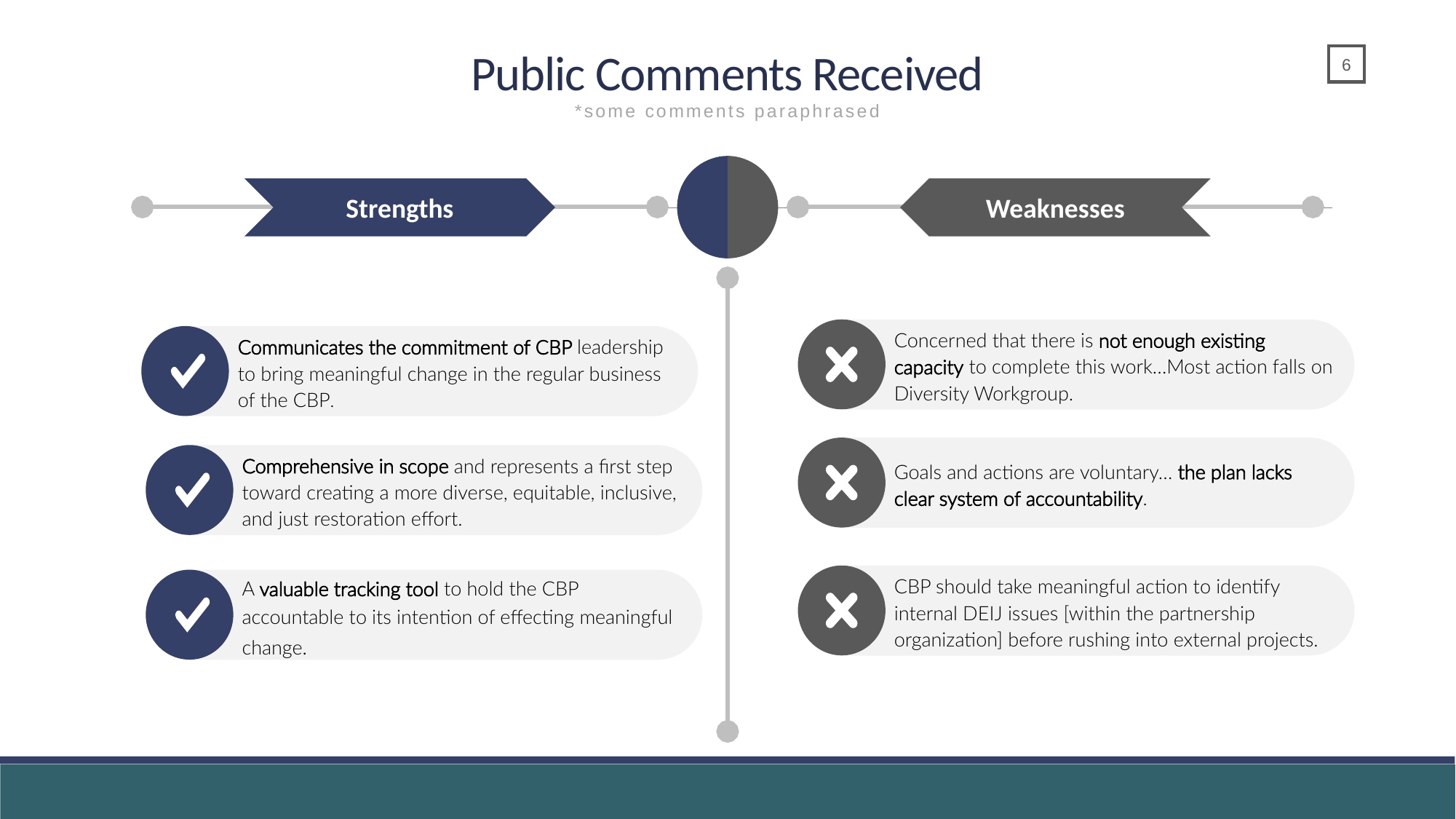

Public Comments Received
*some comments paraphrased

Strengths
Weaknesses

Concerned that there is not enough existing capacity to complete this work…Most action falls on Diversity Workgroup.

Communicates the commitment of CBP leadership to bring meaningful change in the regular business of the CBP.

Goals and actions are voluntary… the plan lacks clear system of accountability.

Comprehensive in scope and represents a first step toward creating a more diverse, equitable, inclusive, and just restoration effort.

CBP should take meaningful action to identify internal DEIJ issues [within the partnership organization] before rushing into external projects.

A valuable tracking tool to hold the CBP accountable to its intention of effecting meaningful change.